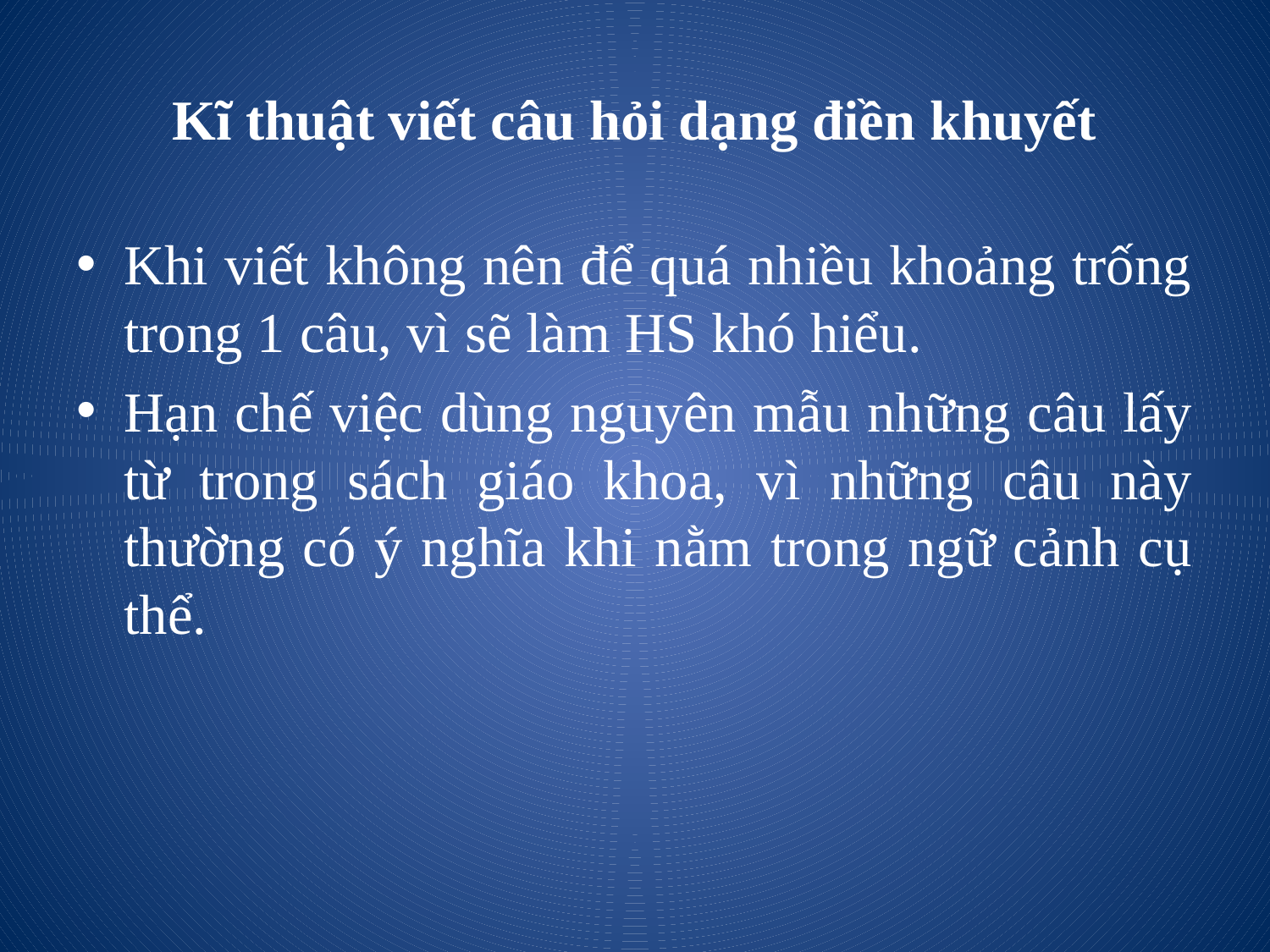

# Kĩ thuật viết câu hỏi dạng điền khuyết
Khi viết không nên để quá nhiều khoảng trống trong 1 câu, vì sẽ làm HS khó hiểu.
Hạn chế việc dùng nguyên mẫu những câu lấy từ trong sách giáo khoa, vì những câu này thường có ý nghĩa khi nằm trong ngữ cảnh cụ thể.